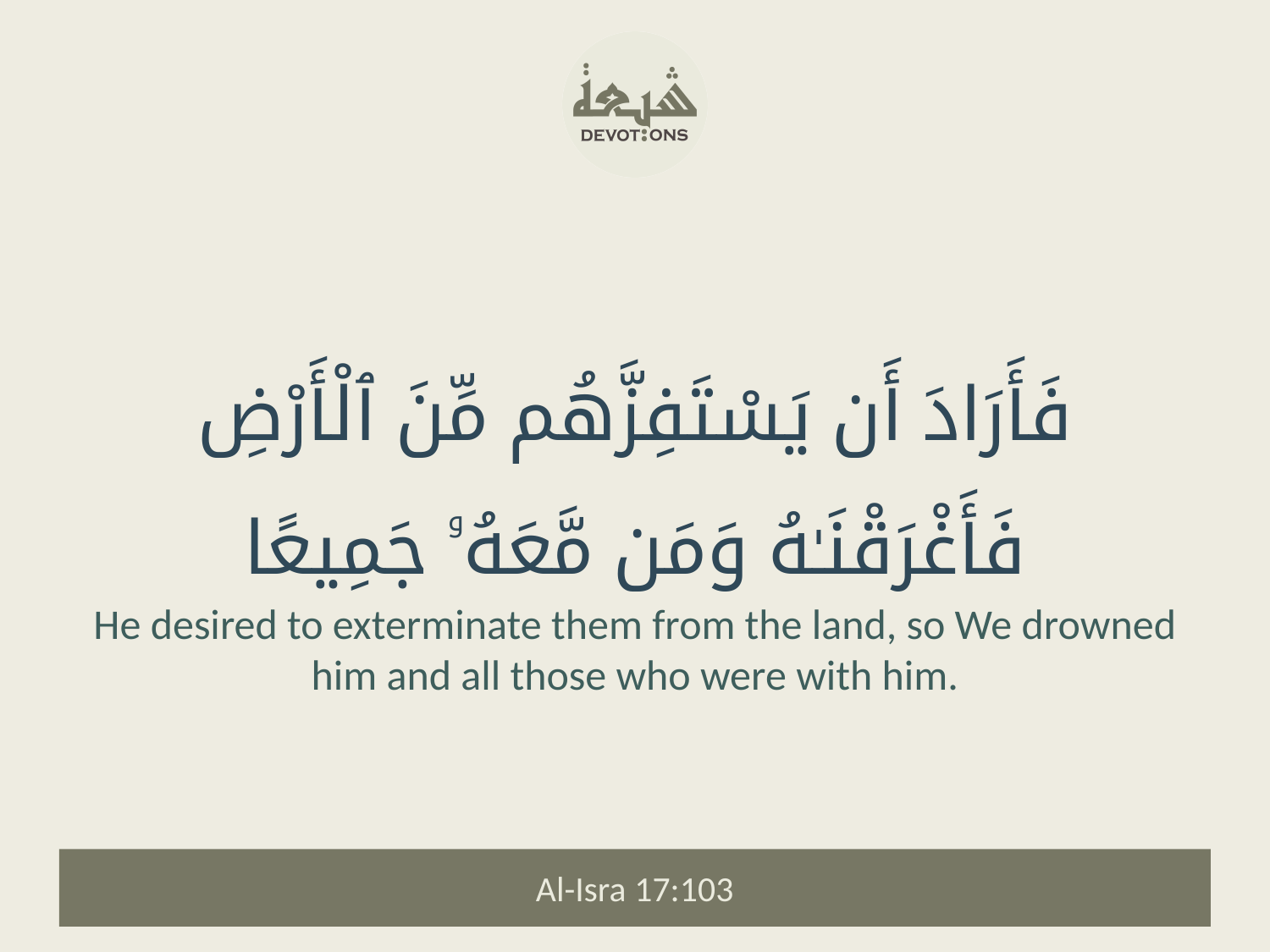

فَأَرَادَ أَن يَسْتَفِزَّهُم مِّنَ ٱلْأَرْضِ فَأَغْرَقْنَـٰهُ وَمَن مَّعَهُۥ جَمِيعًا
He desired to exterminate them from the land, so We drowned him and all those who were with him.
Al-Isra 17:103